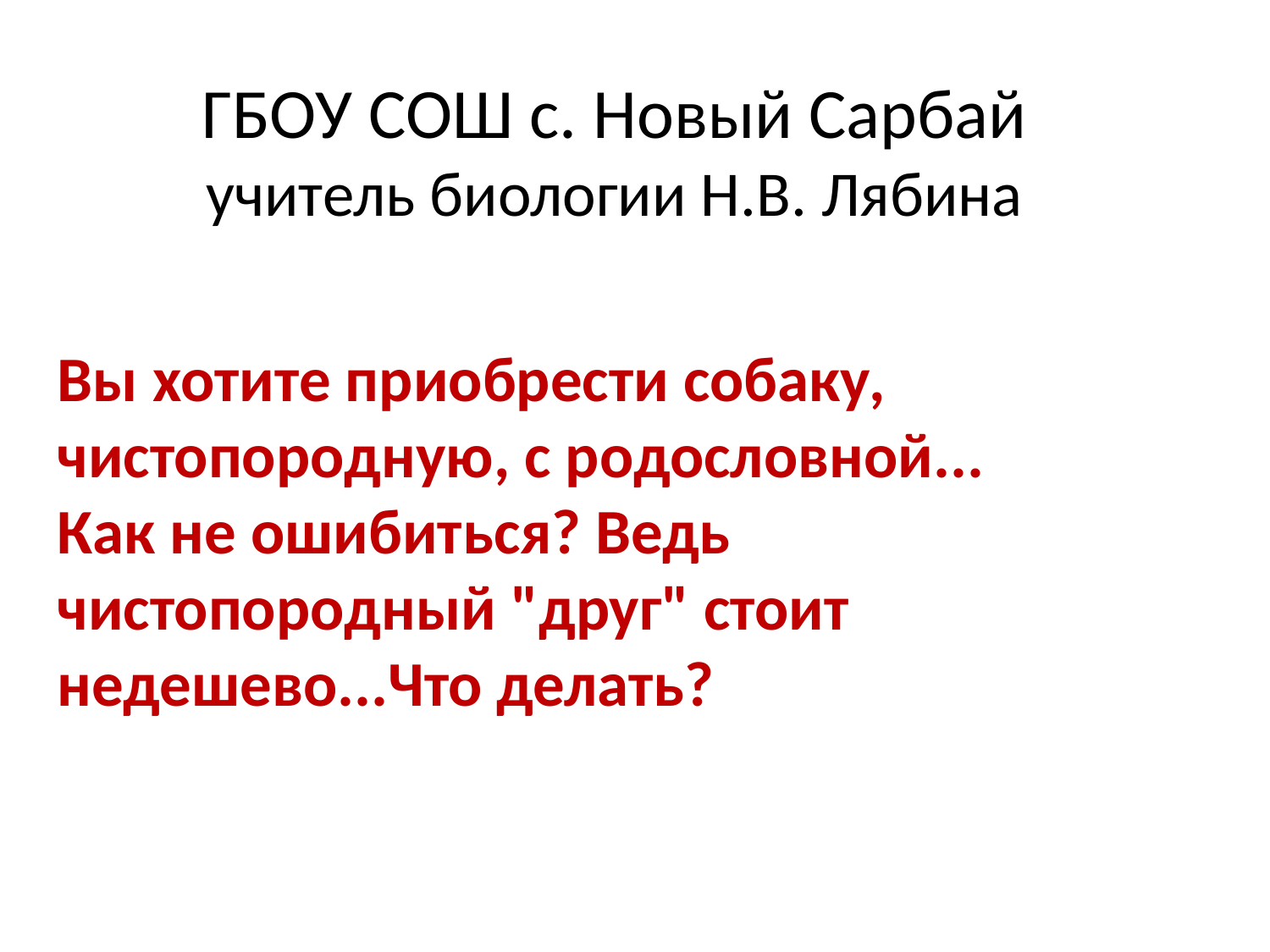

# ГБОУ СОШ с. Новый Сарбай учитель биологии Н.В. Лябина

Вы хотите приобрести собаку, чистопородную, с родословной... Как не ошибиться? Ведь чистопородный "друг" стоит недешево...Что делать?